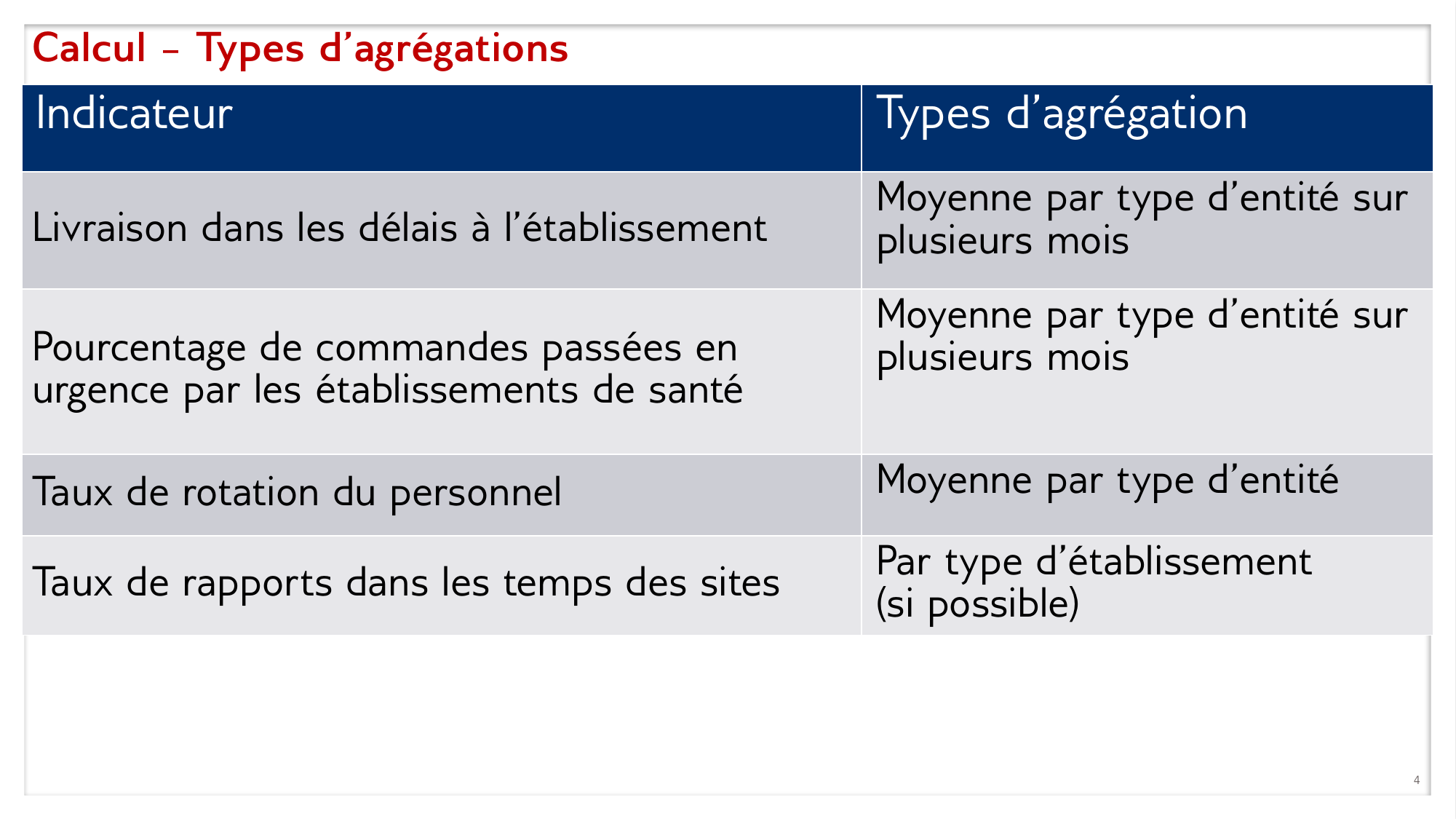

# Calcul – Types d’agrégations
| Indicateur | Types d’agrégation |
| --- | --- |
| Livraison dans les délais à l’établissement | Moyenne par type d’entité sur plusieurs mois |
| Pourcentage de commandes passées en urgence par les établissements de santé | Moyenne par type d’entité sur plusieurs mois |
| Taux de rotation du personnel | Moyenne par type d’entité |
| Taux de rapports dans les temps des sites | Par type d’établissement (si possible) |
4